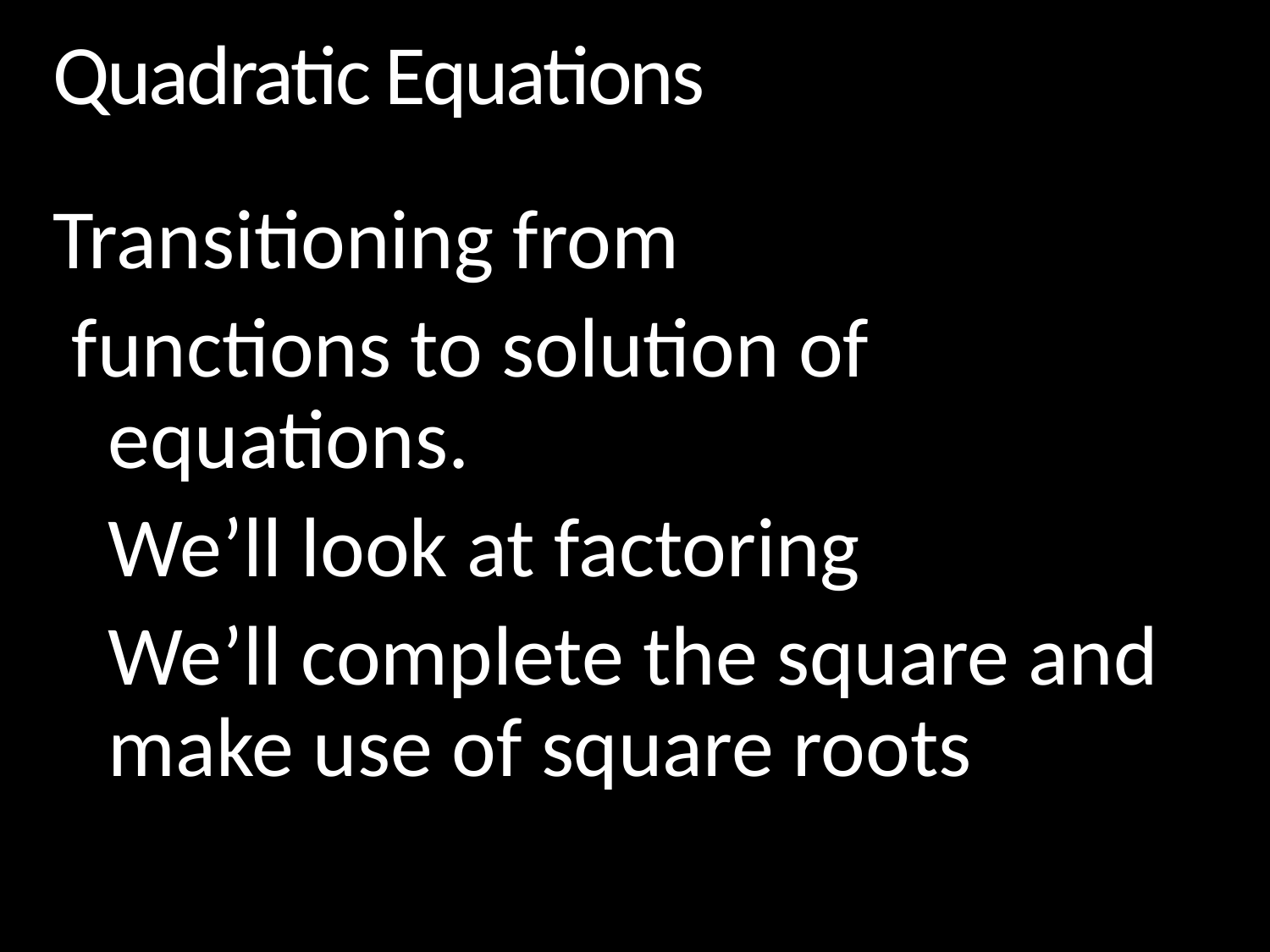

# Quadratic Equations
Transitioning from
 functions to solution of equations.
	We’ll look at factoring
	We’ll complete the square and make use of square roots